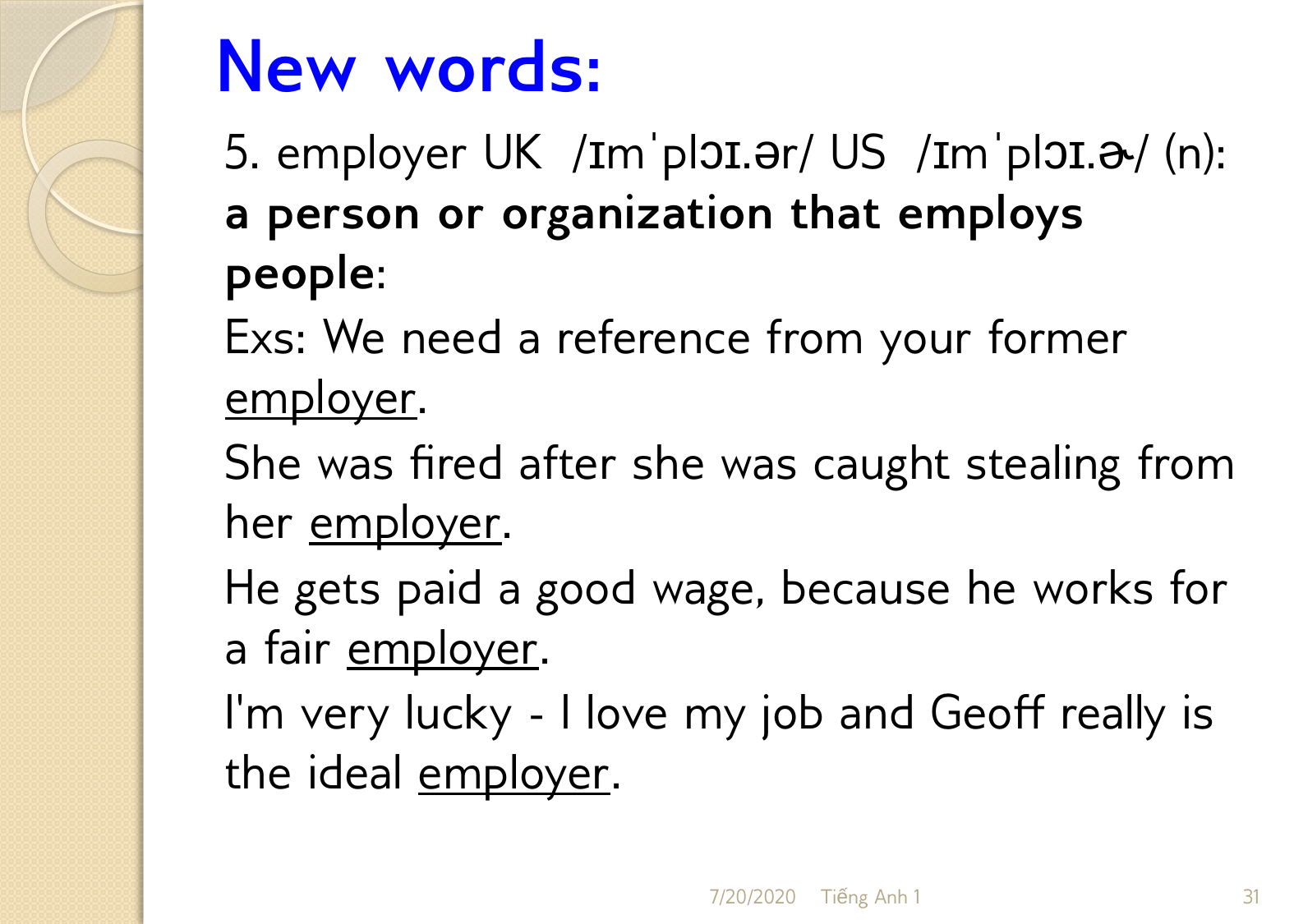

# New words:
5. employer UK  /ɪmˈplɔɪ.ər/ US  /ɪmˈplɔɪ.ɚ/ (n): a person or organization that employs people:
Exs: We need a reference from your former employer.
She was fired after she was caught stealing from her employer.
He gets paid a good wage, because he works for a fair employer.
I'm very lucky - I love my job and Geoff really is the ideal employer.

7/20/2020
Tiếng Anh 1
31